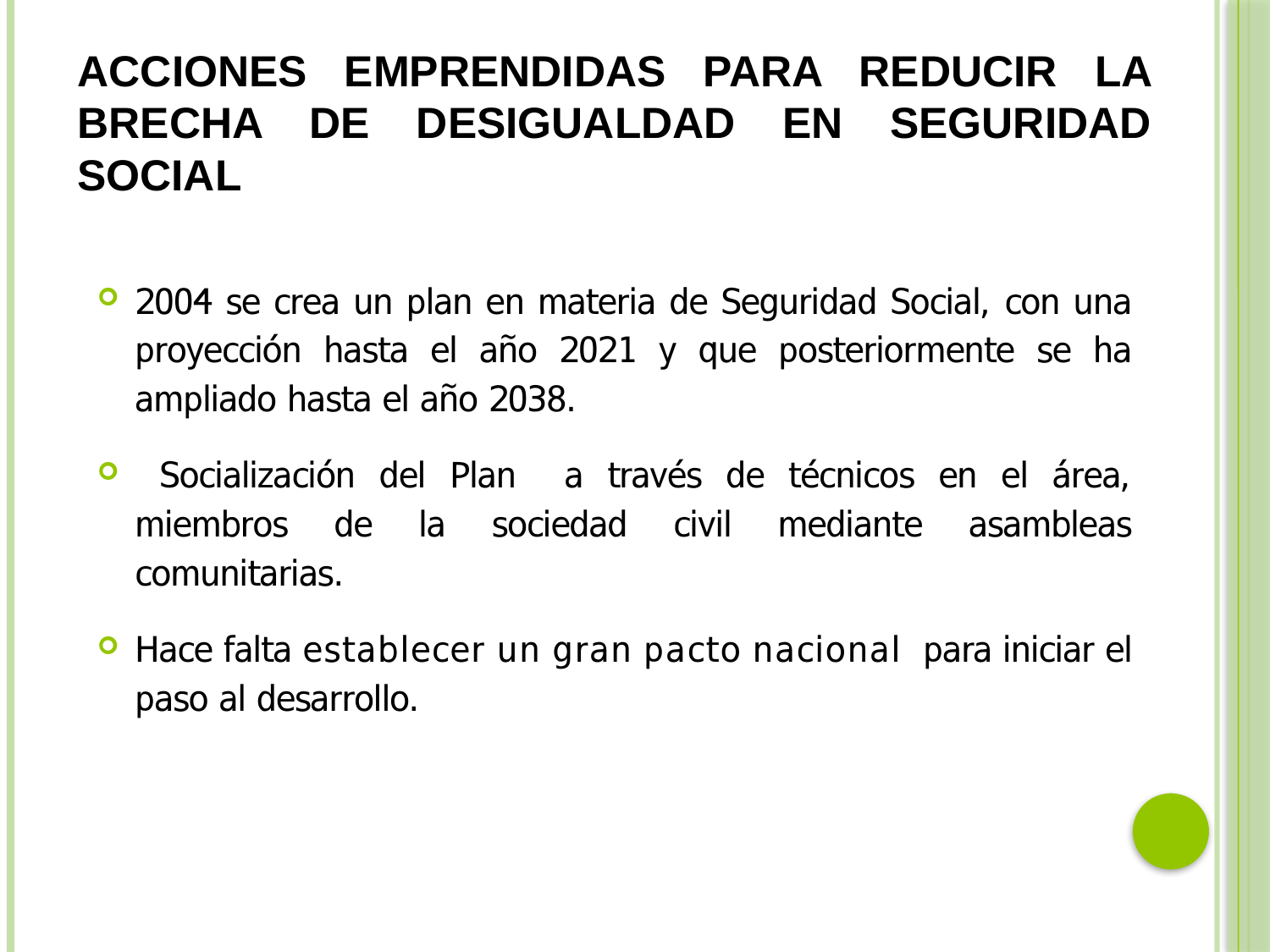

# Acciones emprendidas para reducir la brecha de desigualdad en Seguridad Social
2004 se crea un plan en materia de Seguridad Social, con una proyección hasta el año 2021 y que posteriormente se ha ampliado hasta el año 2038.
 Socialización del Plan  a través de técnicos en el área, miembros de la sociedad civil mediante asambleas comunitarias.
Hace falta establecer un gran pacto nacional  para iniciar el paso al desarrollo.